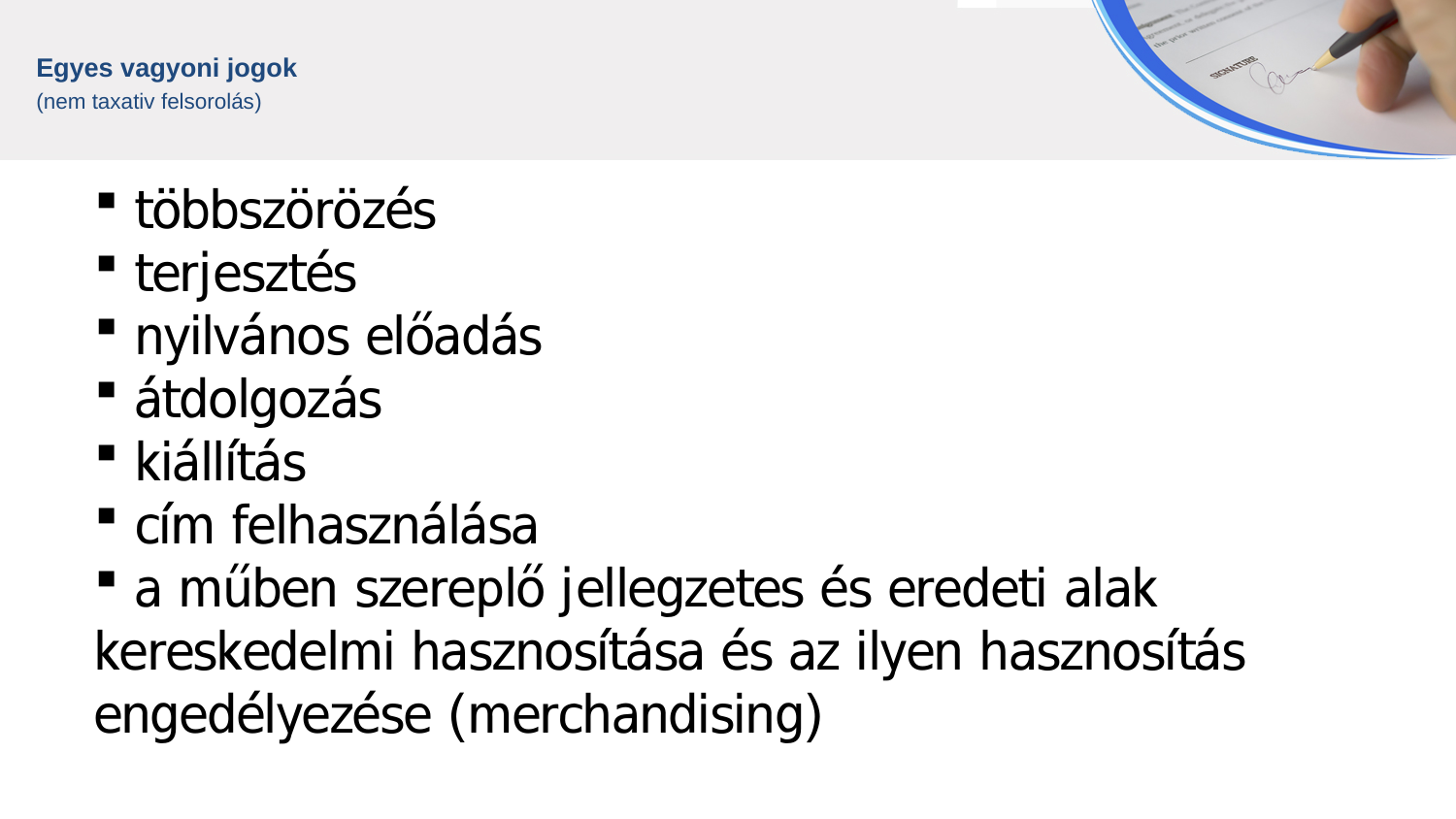

Egyes vagyoni jogok
   (nem taxativ felsorolás)

 többszörözés
 terjesztés
 nyilvános előadás
 átdolgozás
 kiállítás
 cím felhasználása
 a műben szereplő jellegzetes és eredeti alak
kereskedelmi hasznosítása és az ilyen hasznosítás
engedélyezése (merchandising)